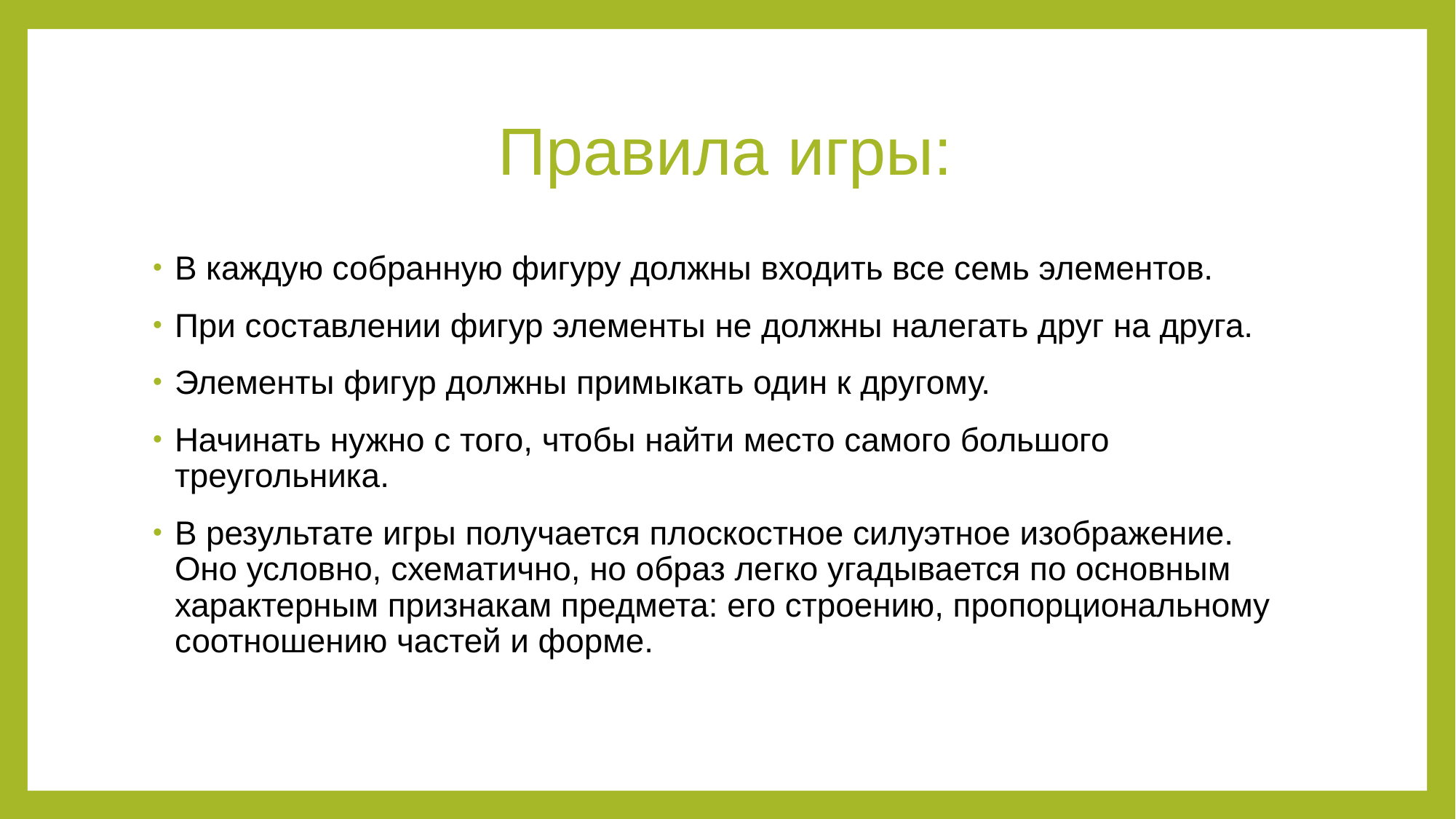

# Правила игры:
В каждую собранную фигуру должны входить все семь элементов.
При составлении фигур элементы не должны налегать друг на друга.
Элементы фигур должны примыкать один к другому.
Начинать нужно с того, чтобы найти место самого большого треугольника.
В результате игры получается плоскостное силуэтное изображение. Оно условно, схематично, но образ легко угадывается по основным характерным признакам предмета: его строению, пропорциональному соотношению частей и форме.